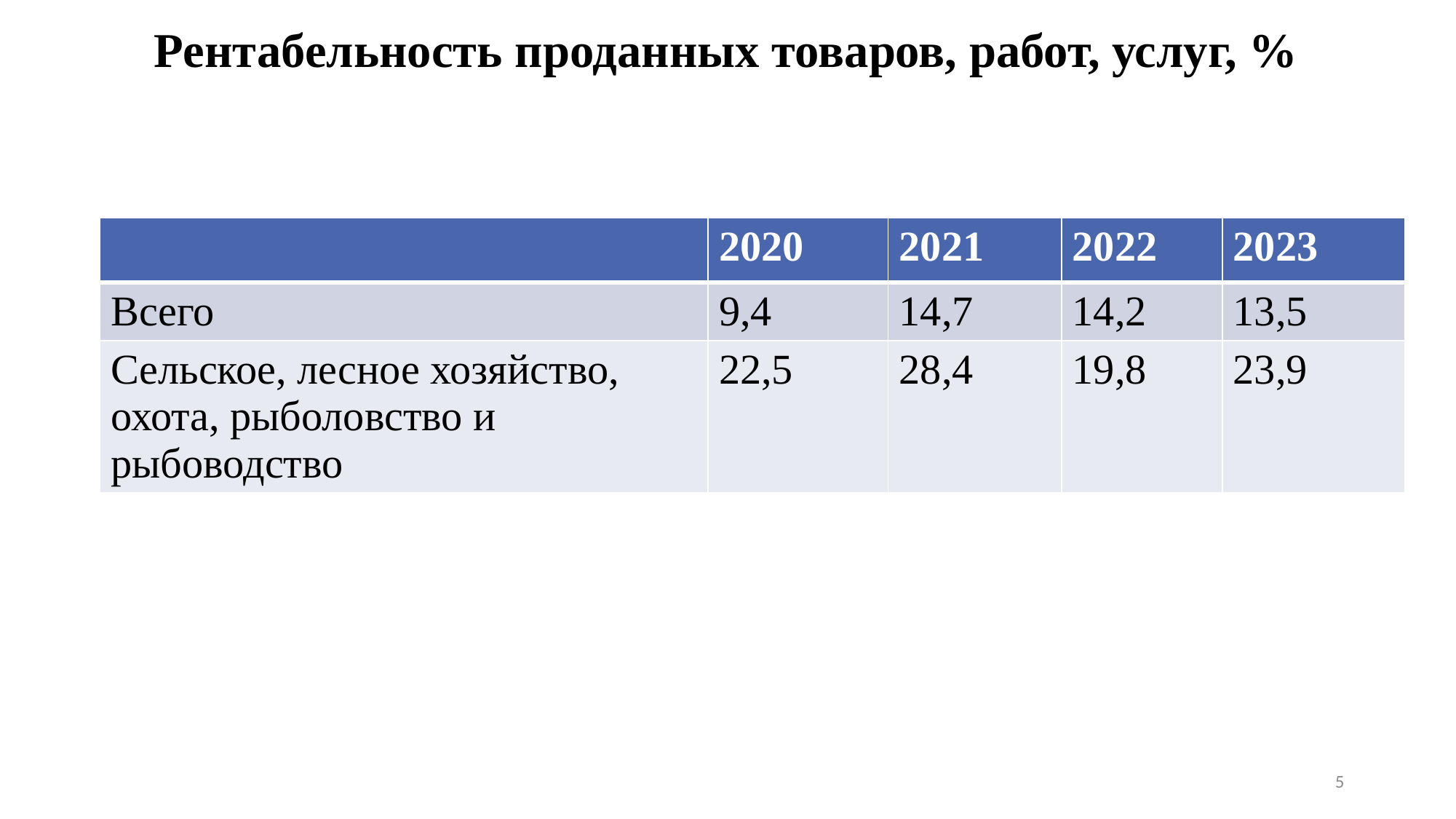

# Рентабельность проданных товаров, работ, услуг, %
|  | 2020 | 2021 | 2022 | 2023 |
| --- | --- | --- | --- | --- |
| Всего | 9,4 | 14,7 | 14,2 | 13,5 |
| Сельское, лесное хозяйство, охота, рыболовство и рыбоводство | 22,5 | 28,4 | 19,8 | 23,9 |
5